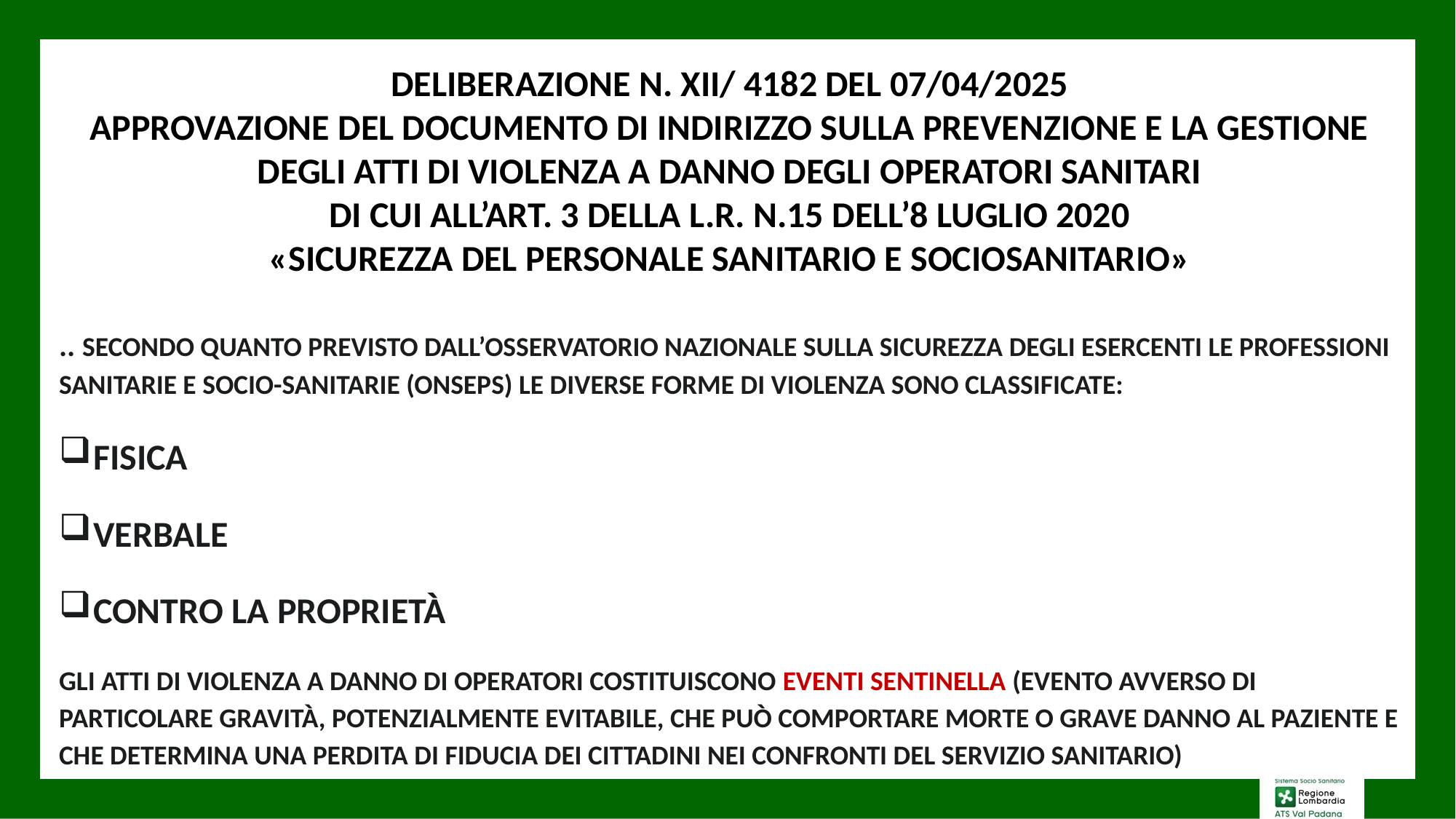

DELIBERAZIONE N. XII/ 4182 DEL 07/04/2025
APPROVAZIONE DEL DOCUMENTO DI INDIRIZZO SULLA PREVENZIONE E LA GESTIONE DEGLI ATTI DI VIOLENZA A DANNO DEGLI OPERATORI SANITARI
DI CUI ALL’ART. 3 DELLA L.R. N.15 DELL’8 LUGLIO 2020
«SICUREZZA DEL PERSONALE SANITARIO E SOCIOSANITARIO»

.. SECONDO QUANTO PREVISTO DALL’OSSERVATORIO NAZIONALE SULLA SICUREZZA DEGLI ESERCENTI LE PROFESSIONI SANITARIE E SOCIO-SANITARIE (ONSEPS) LE DIVERSE FORME DI VIOLENZA SONO CLASSIFICATE:
FISICA
VERBALE
CONTRO LA PROPRIETÀ
GLI ATTI DI VIOLENZA A DANNO DI OPERATORI COSTITUISCONO EVENTI SENTINELLA (EVENTO AVVERSO DI PARTICOLARE GRAVITÀ, POTENZIALMENTE EVITABILE, CHE PUÒ COMPORTARE MORTE O GRAVE DANNO AL PAZIENTE E CHE DETERMINA UNA PERDITA DI FIDUCIA DEI CITTADINI NEI CONFRONTI DEL SERVIZIO SANITARIO)